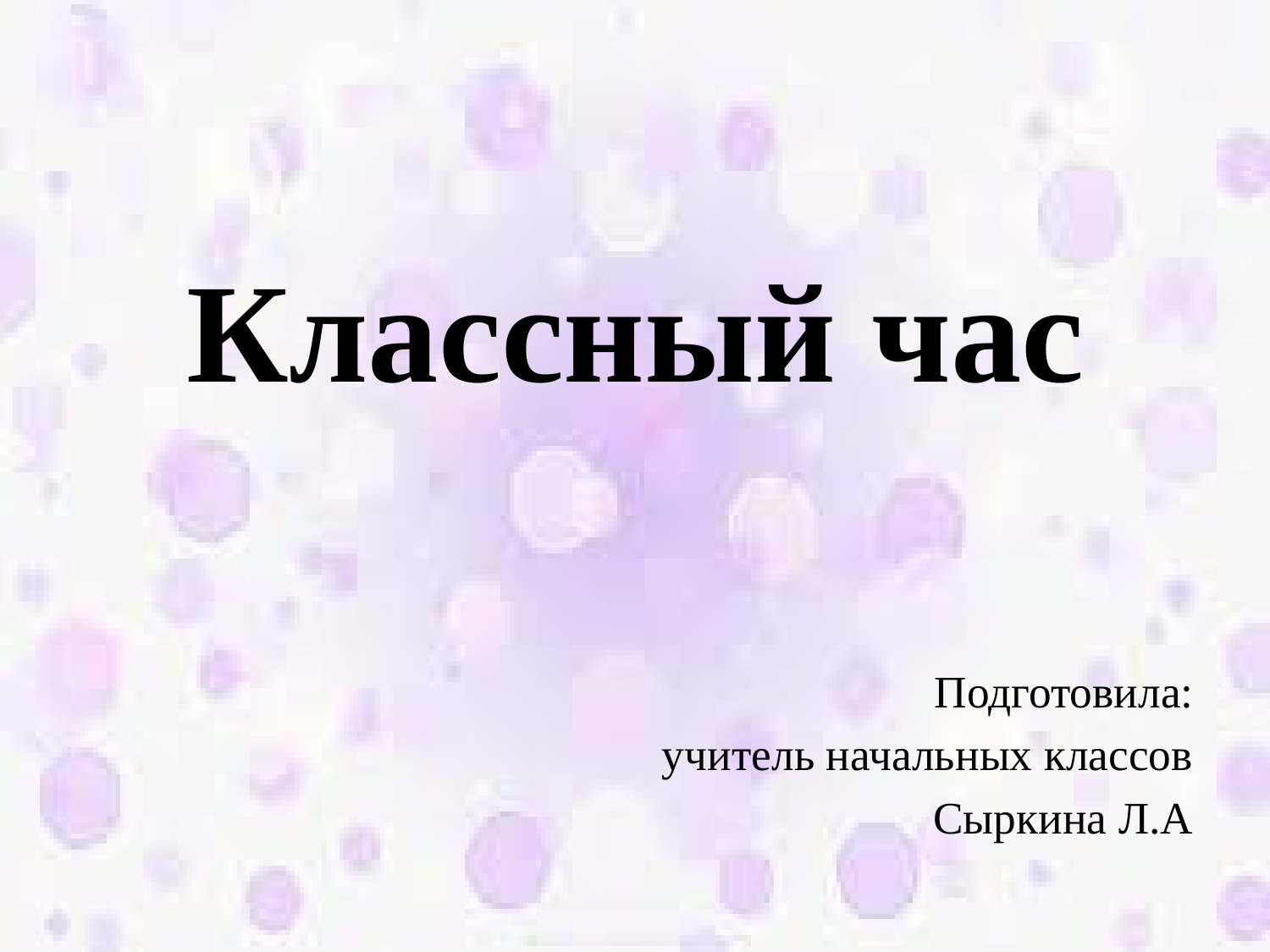

# Классный час
Подготовила:
учитель начальных классов
Сыркина Л.А